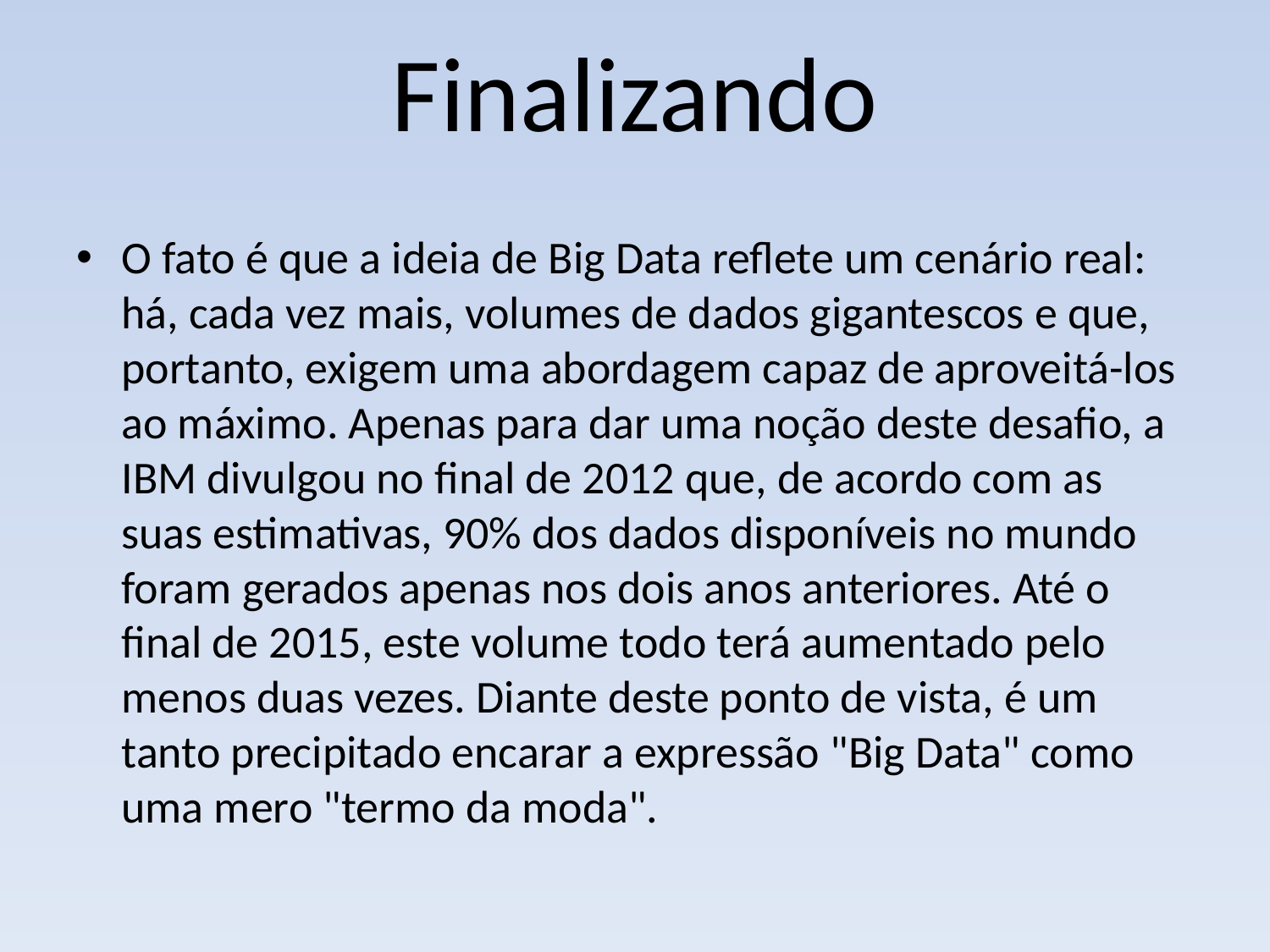

# Finalizando
O fato é que a ideia de Big Data reflete um cenário real: há, cada vez mais, volumes de dados gigantescos e que, portanto, exigem uma abordagem capaz de aproveitá-los ao máximo. Apenas para dar uma noção deste desafio, a IBM divulgou no final de 2012 que, de acordo com as suas estimativas, 90% dos dados disponíveis no mundo foram gerados apenas nos dois anos anteriores. Até o final de 2015, este volume todo terá aumentado pelo menos duas vezes. Diante deste ponto de vista, é um tanto precipitado encarar a expressão "Big Data" como uma mero "termo da moda".